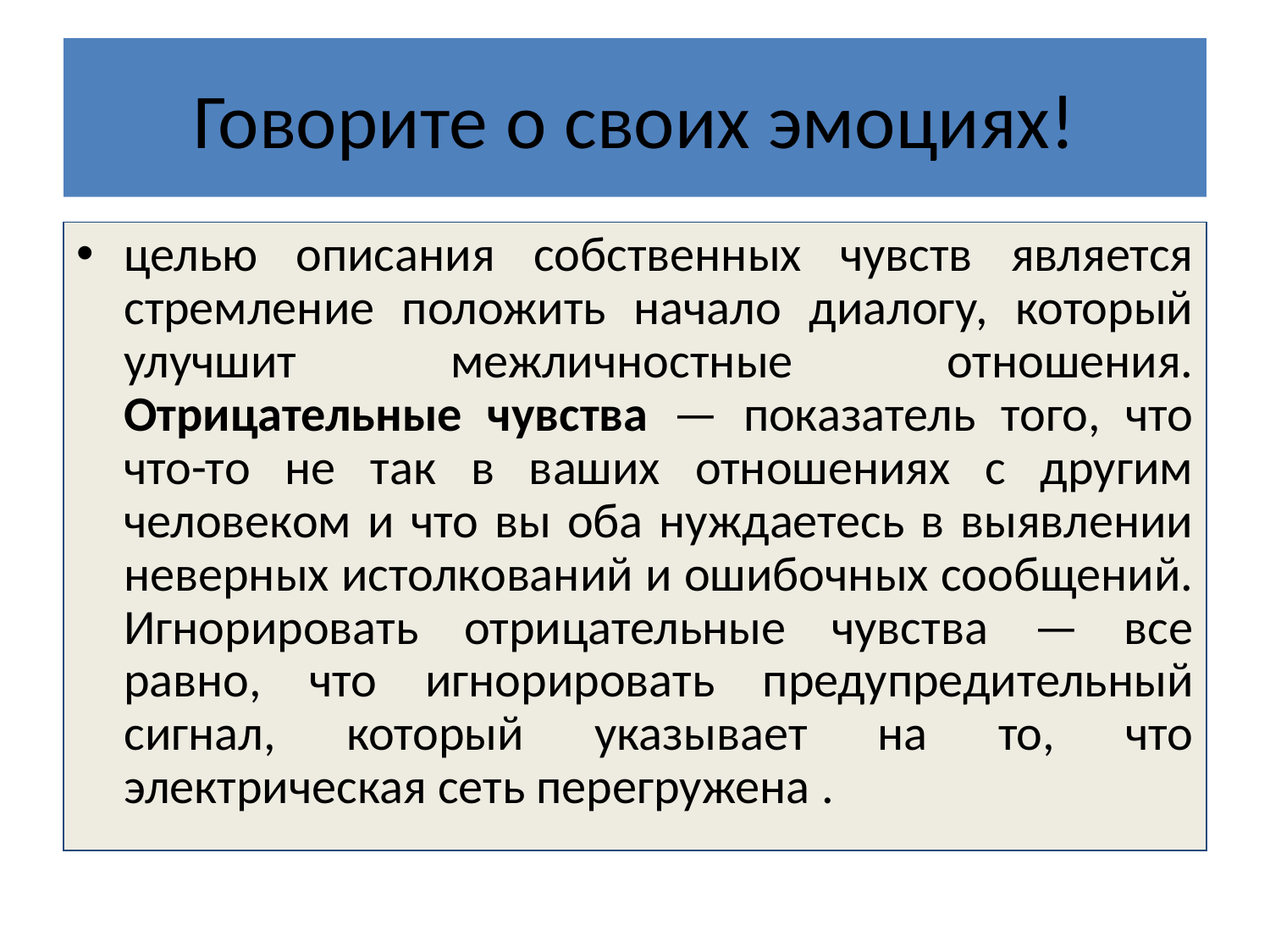

# Говорите о своих эмоциях!
целью описания собственных чувств является стремление положить начало диалогу, который улучшит межличностные отношения. Отрицательные чувства — показатель того, что что-то не так в ваших отношениях с другим человеком и что вы оба нуждаетесь в выявлении неверных истолкований и ошибочных сообщений. Игнорировать отрицательные чувства — все равно, что игнорировать предупредительный сигнал, который указывает на то, что электрическая сеть перегружена .